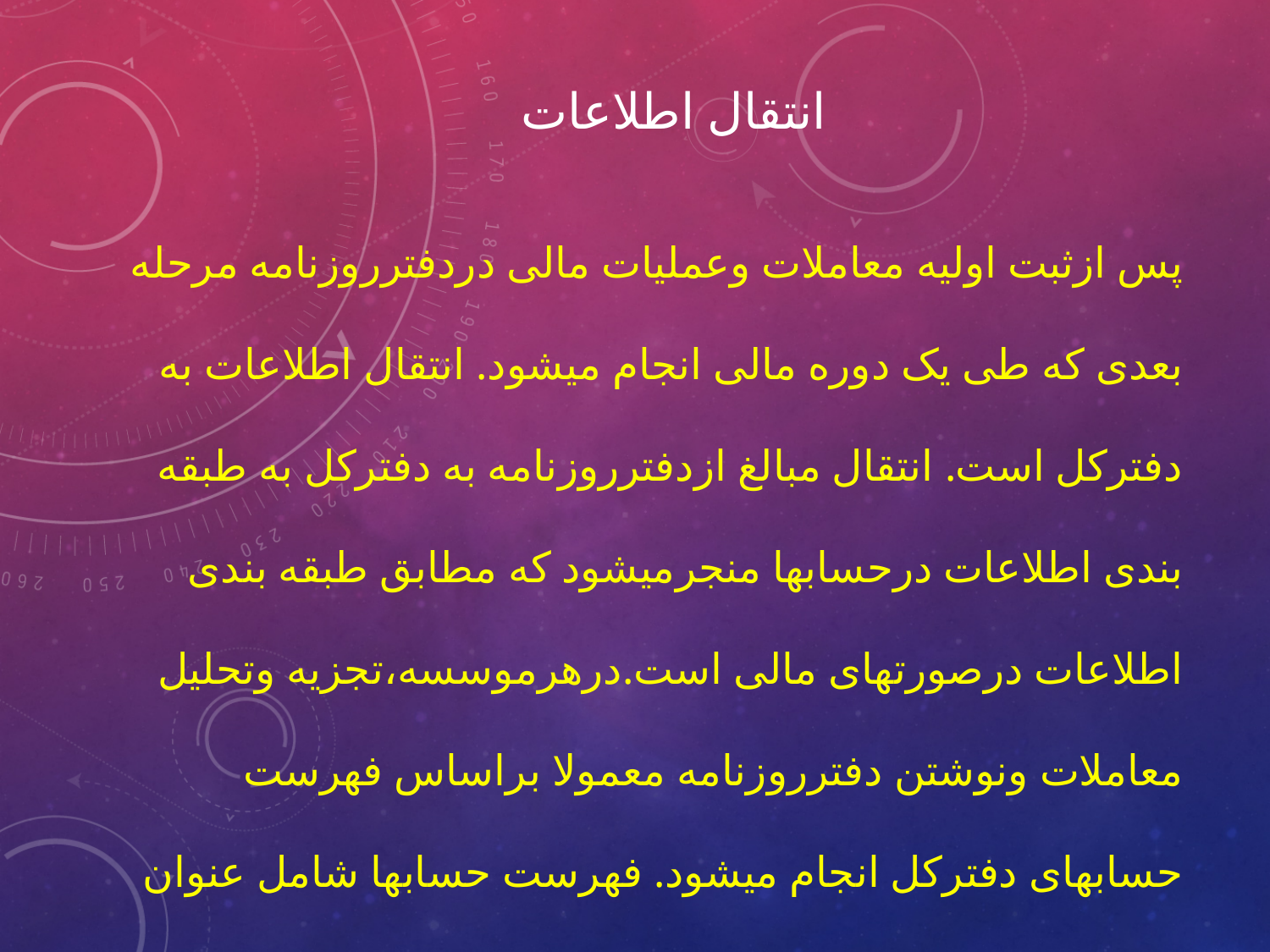

# انتقال اطلاعات
پس ازثبت اولیه معاملات وعملیات مالی دردفترروزنامه مرحله بعدی که طی یک دوره مالی انجام میشود. انتقال اطلاعات به دفترکل است. انتقال مبالغ ازدفترروزنامه به دفترکل به طبقه بندی اطلاعات درحسابها منجرمیشود که مطابق طبقه بندی اطلاعات درصورتهای مالی است.درهرموسسه،تجزیه وتحلیل معاملات ونوشتن دفترروزنامه معمولا براساس فهرست حسابهای دفترکل انجام میشود. فهرست حسابها شامل عنوان وشماره تمام حسابهای دفترکل است.